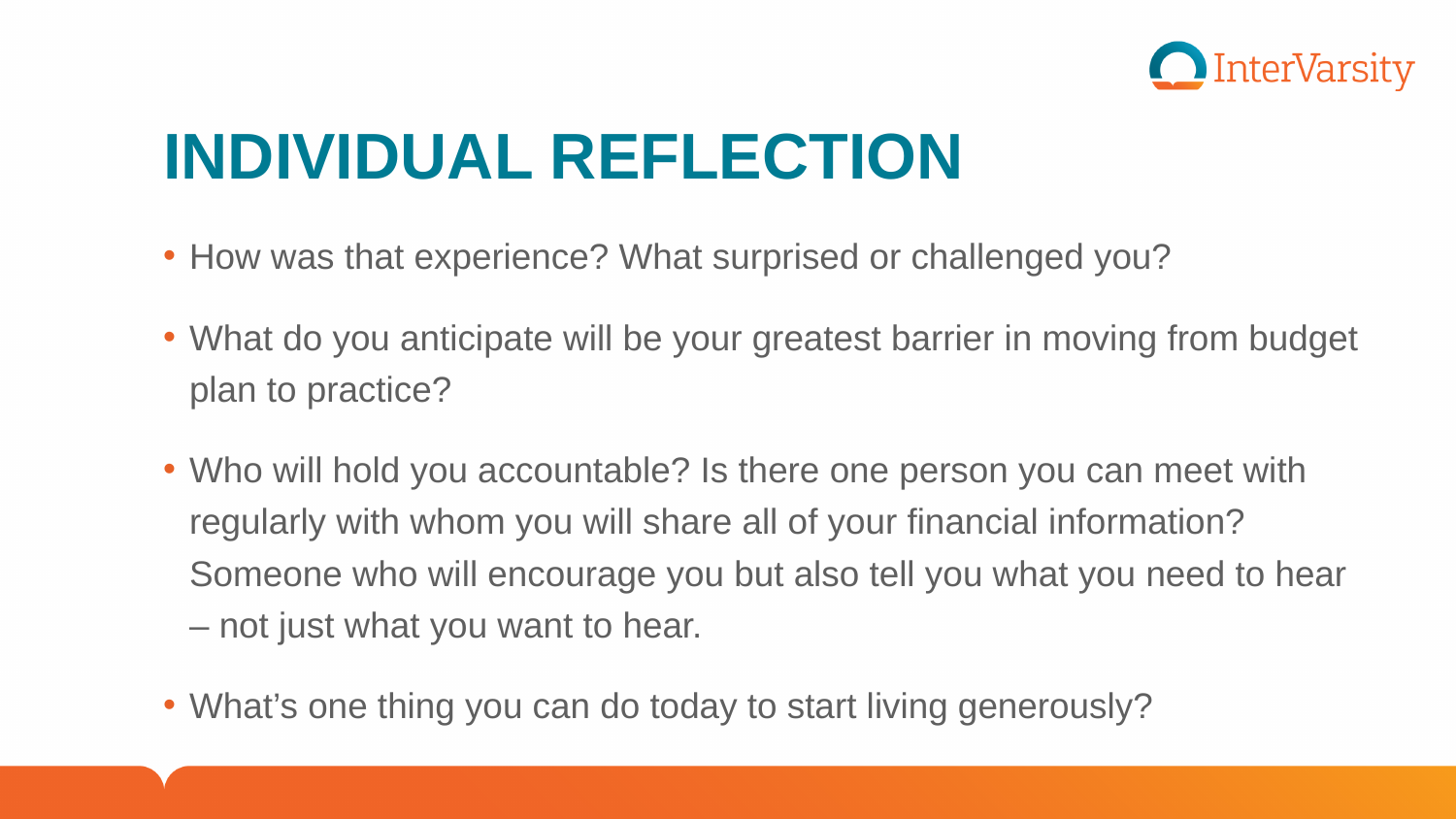

# INDIVIDUAL REFLECTION
How was that experience? What surprised or challenged you?
What do you anticipate will be your greatest barrier in moving from budget plan to practice?
Who will hold you accountable? Is there one person you can meet with regularly with whom you will share all of your financial information? Someone who will encourage you but also tell you what you need to hear – not just what you want to hear.
What’s one thing you can do today to start living generously?